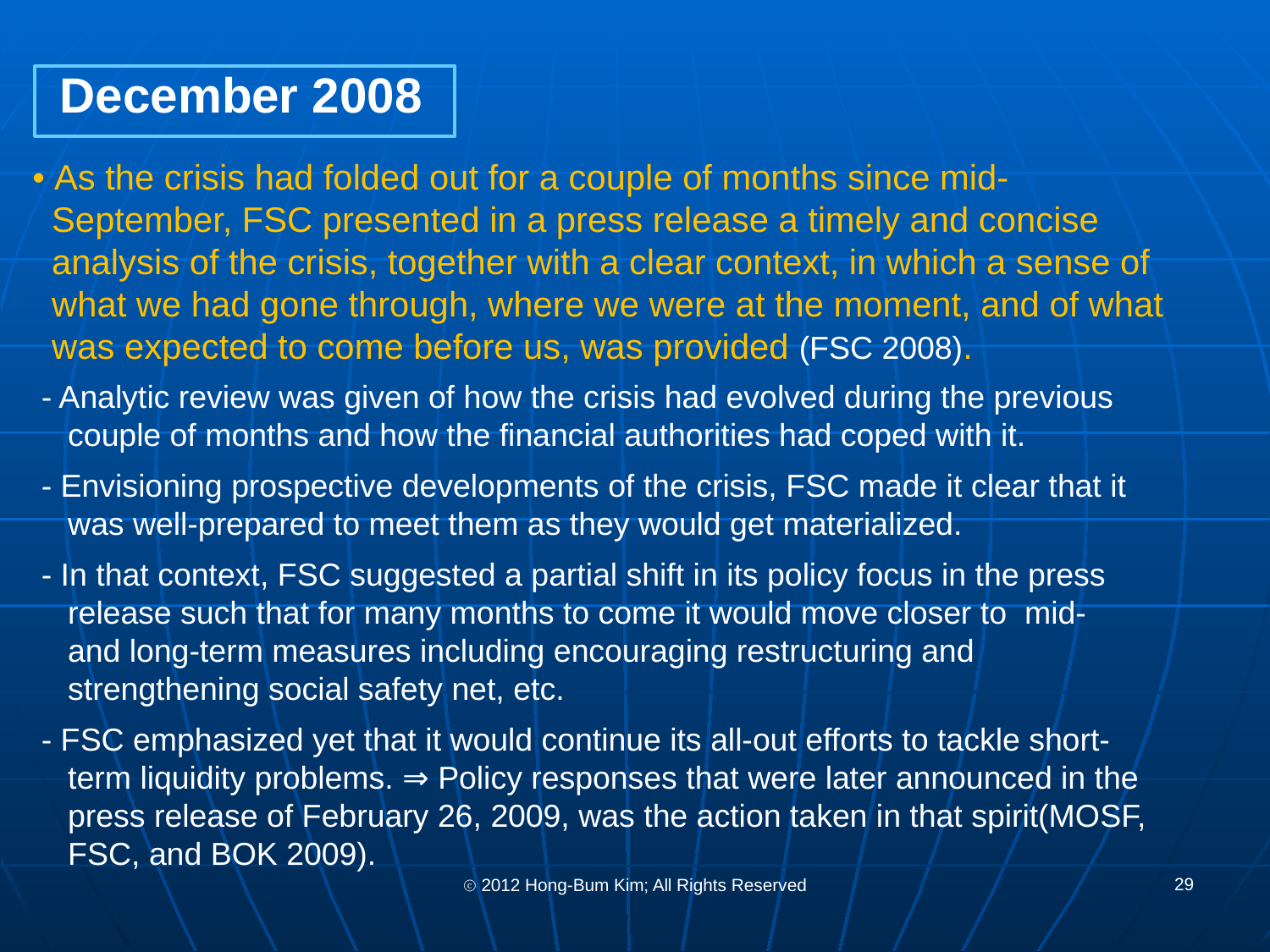

December 2008

• As the crisis had folded out for a couple of months since mid-
  September, FSC presented in a press release a timely and concise
  analysis of the crisis, together with a clear context, in which a sense of
  what we had gone through, where we were at the moment, and of what
  was expected to come before us, was provided (FSC 2008).

 - Analytic review was given of how the crisis had evolved during the previous
    couple of months and how the financial authorities had coped with it.

 - Envisioning prospective developments of the crisis, FSC made it clear that it
    was well-prepared to meet them as they would get materialized.

 - In that context, FSC suggested a partial shift in its policy focus in the press
    release such that for many months to come it would move closer to  mid-
    and long-term measures including encouraging restructuring and
    strengthening social safety net, etc.

 - FSC emphasized yet that it would continue its all-out efforts to tackle short-
    term liquidity problems. ⇒ Policy responses that were later announced in the
    press release of February 26, 2009, was the action taken in that spirit(MOSF,
    FSC, and BOK 2009).

29
ⓒ 2012 Hong-Bum Kim; All Rights Reserved